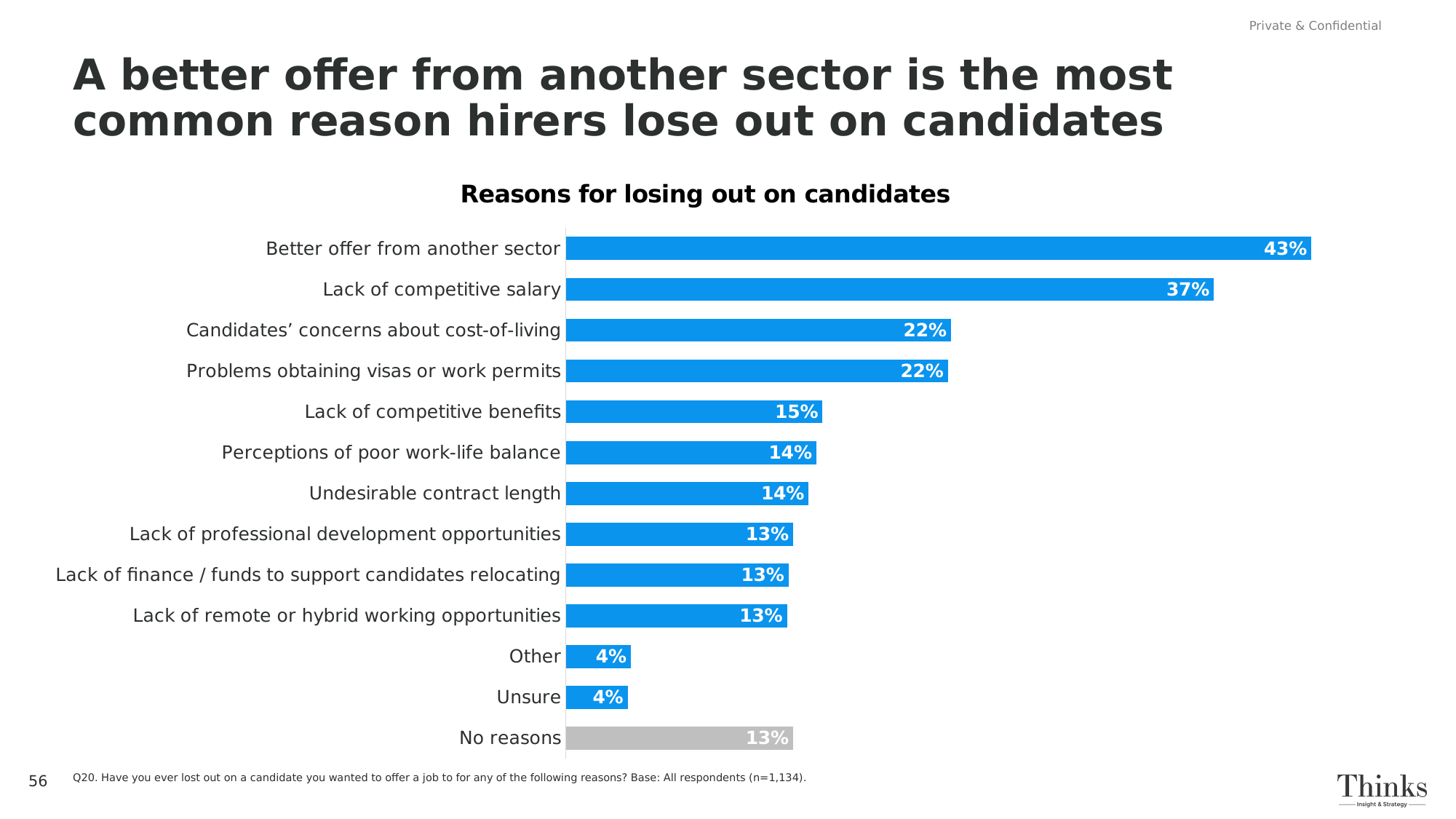

Private & Confidential
# A better offer from another sector is the most common reason hirers lose out on candidates

### Chart: Reasons for losing out on candidates

| Category | % |
|---|---|
| No reasons | 0.12962962962962962 |
| Unsure | 0.03527336860670194 |
| Other | 0.037037037037037035 |
| Lack of remote or hybrid working opportunities | 0.12610229276895943 |
| Lack of finance / funds to support candidates relocating | 0.12698412698412698 |
| Lack of professional development opportunities | 0.12962962962962962 |
| Undesirable contract length | 0.1384479717813051 |
| Perceptions of poor work-life balance | 0.14285714285714285 |
| Lack of competitive benefits | 0.14638447971781304 |
| Problems obtaining visas or work permits | 0.21781305114638447 |
| Candidates’ concerns about cost-of-living | 0.21957671957671956 |
| Lack of competitive salary | 0.36948853615520283 |
| Better offer from another sector | 0.42504409171075835 |
56
Q20. Have you ever lost out on a candidate you wanted to offer a job to for any of the following reasons? Base: All respondents (n=1,134).